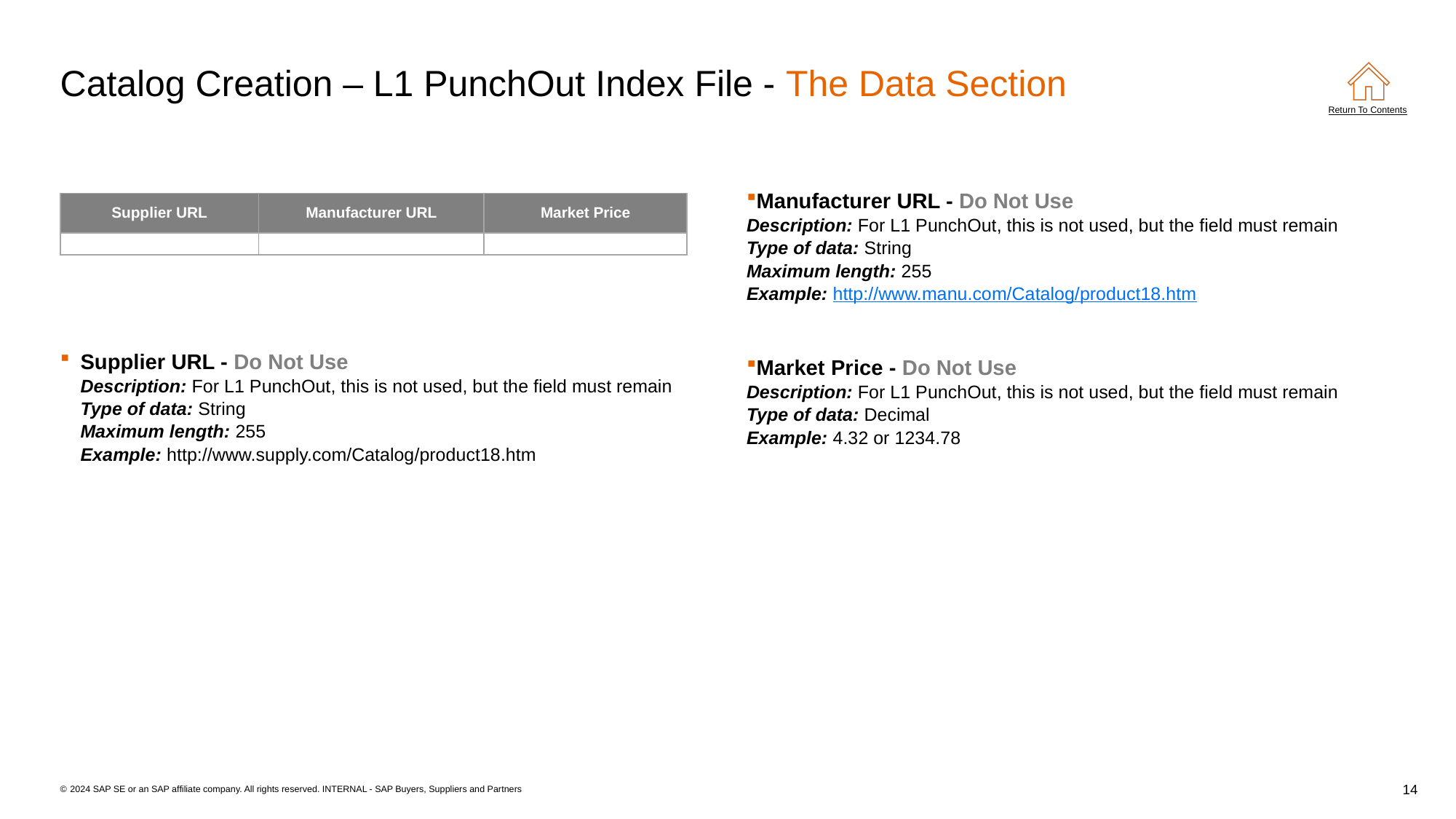

# Catalog Creation – L1 PunchOut Index File - The Data Section
Manufacturer URL - Do Not Use
Description: For L1 PunchOut, this is not used, but the field must remain
Type of data: String
Maximum length: 255
Example: http://www.manu.com/Catalog/product18.htm

Market Price - Do Not Use
Description: For L1 PunchOut, this is not used, but the field must remain
Type of data: Decimal
Example: 4.32 or 1234.78
| Supplier URL | Manufacturer URL | Market Price |
| --- | --- | --- |
|  |  |  |
Supplier URL - Do Not Use
Description: For L1 PunchOut, this is not used, but the field must remain
Type of data: String
Maximum length: 255
Example: http://www.supply.com/Catalog/product18.htm